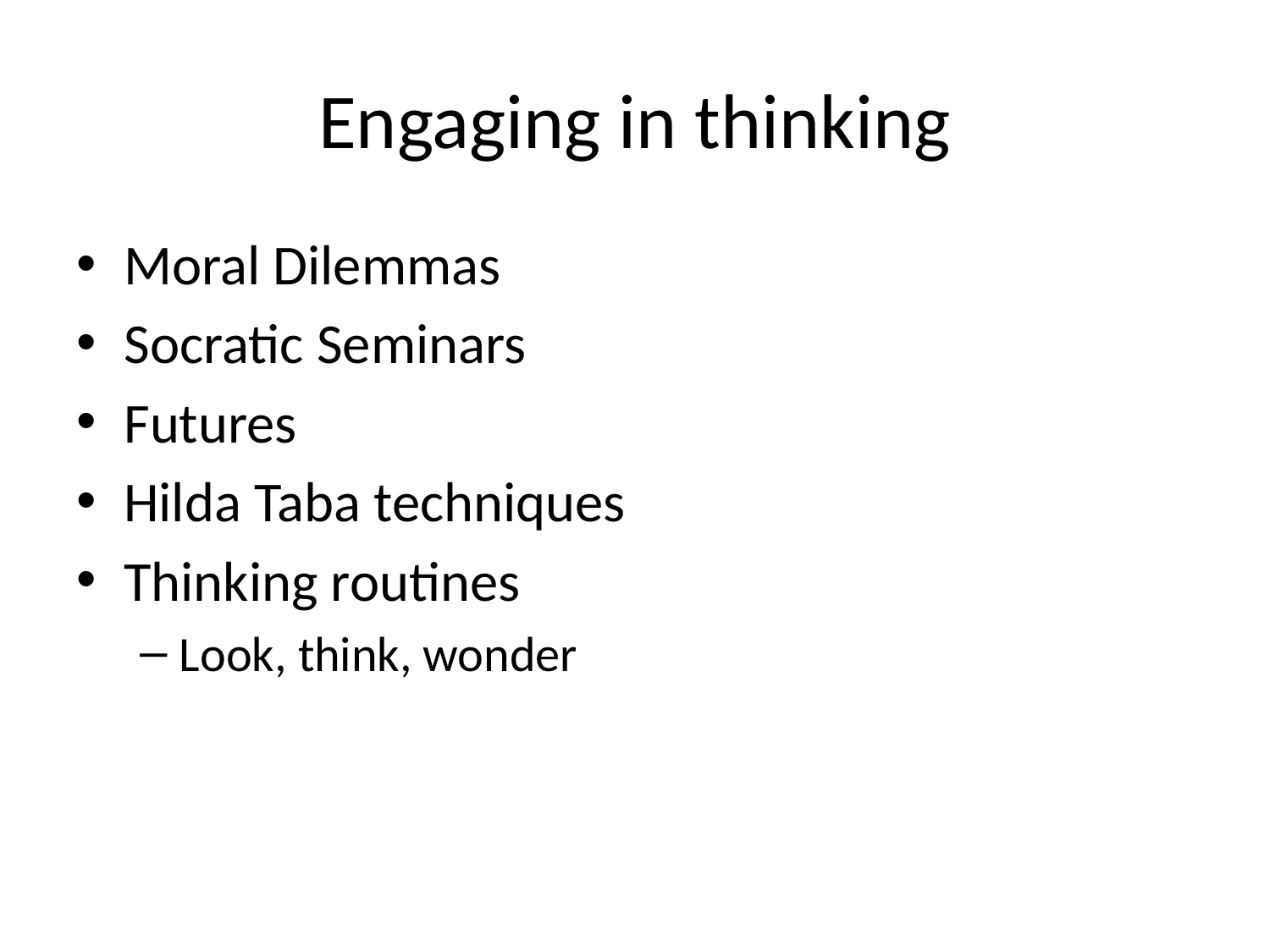

# Engaging in thinking
Moral Dilemmas
Socratic Seminars
Futures
Hilda Taba techniques
Thinking routines
Look, think, wonder